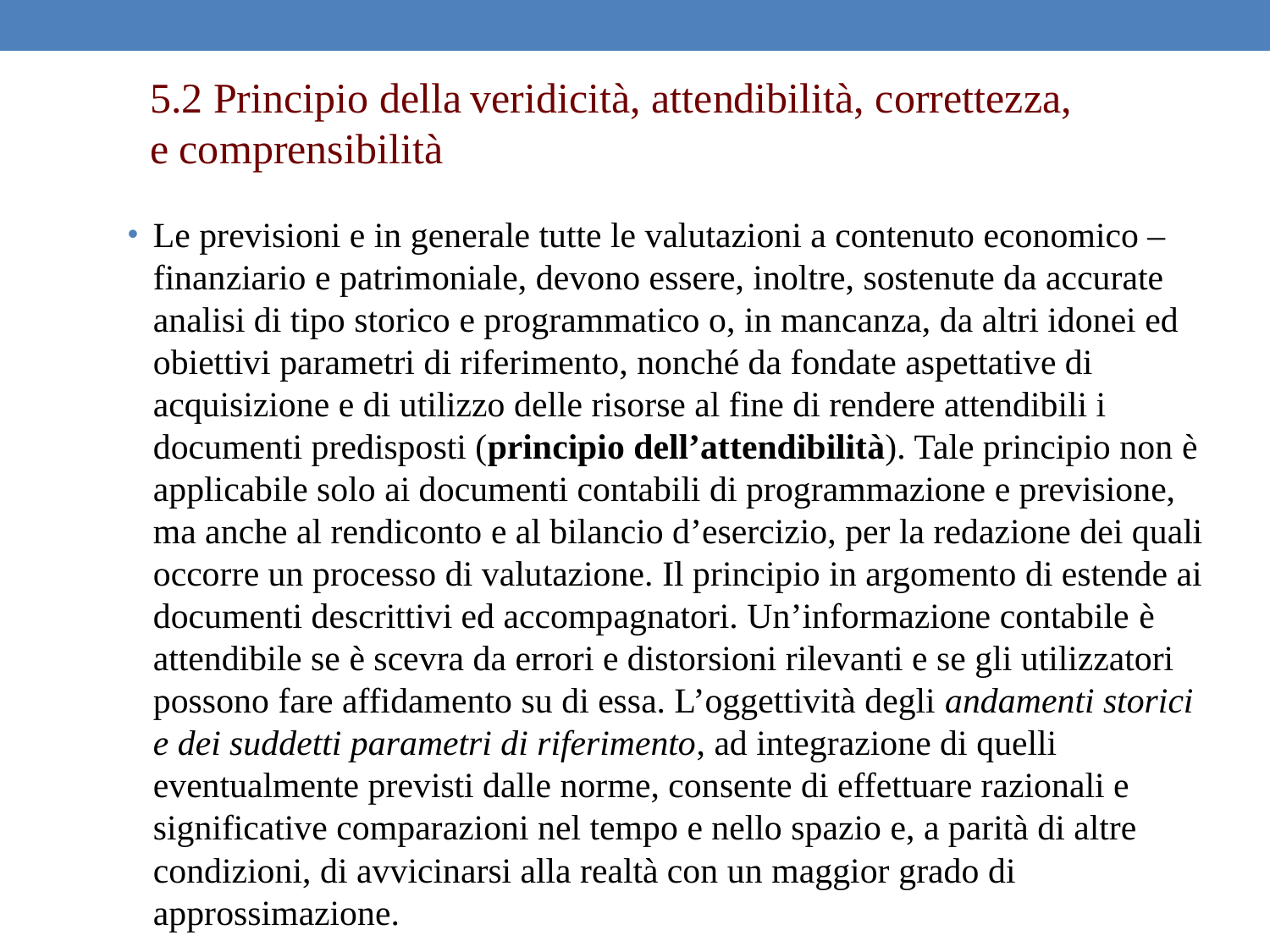

5.2 Principio della veridicità, attendibilità, correttezza, e comprensibilità
Le previsioni e in generale tutte le valutazioni a contenuto economico – finanziario e patrimoniale, devono essere, inoltre, sostenute da accurate analisi di tipo storico e programmatico o, in mancanza, da altri idonei ed obiettivi parametri di riferimento, nonché da fondate aspettative di acquisizione e di utilizzo delle risorse al fine di rendere attendibili i documenti predisposti (principio dell’attendibilità). Tale principio non è applicabile solo ai documenti contabili di programmazione e previsione, ma anche al rendiconto e al bilancio d’esercizio, per la redazione dei quali occorre un processo di valutazione. Il principio in argomento di estende ai documenti descrittivi ed accompagnatori. Un’informazione contabile è attendibile se è scevra da errori e distorsioni rilevanti e se gli utilizzatori possono fare affidamento su di essa. L’oggettività degli andamenti storici e dei suddetti parametri di riferimento, ad integrazione di quelli eventualmente previsti dalle norme, consente di effettuare razionali e significative comparazioni nel tempo e nello spazio e, a parità di altre condizioni, di avvicinarsi alla realtà con un maggior grado di approssimazione.